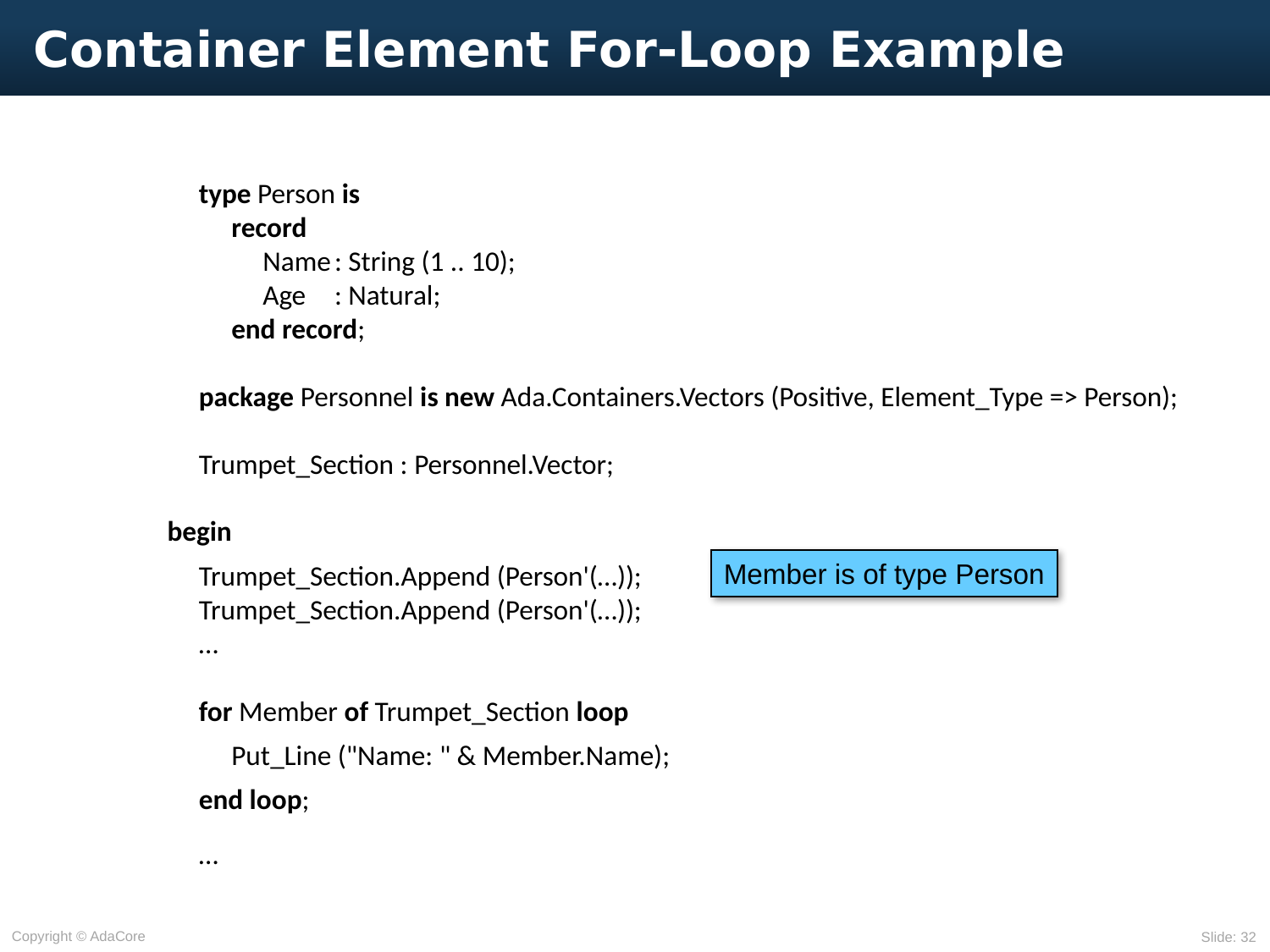

# Container Element For-Loop Example
	type Person is
		record
			Name	: String (1 .. 10);
			Age  	: Natural;
		end record;

	package Personnel is new Ada.Containers.Vectors (Positive, Element_Type => Person);

	Trumpet_Section : Personnel.Vector;

begin
	Trumpet_Section.Append (Person'(…));
	Trumpet_Section.Append (Person'(…));
	…

	for Member of Trumpet_Section loop
		Put_Line ("Name: " & Member.Name);
	end loop;
	…
Member is of type Person